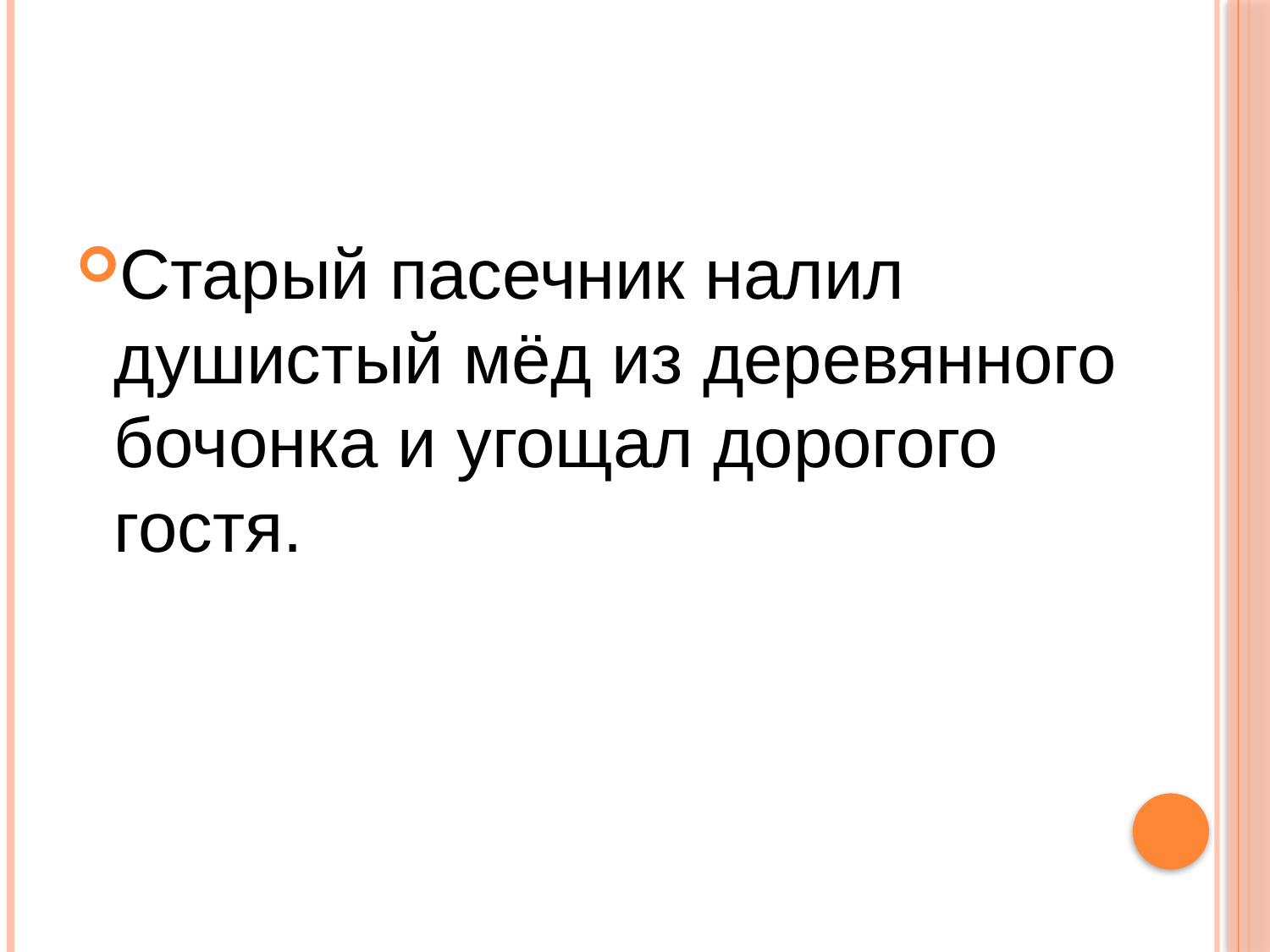

#
Старый пасечник налил душистый мёд из деревянного бочонка и угощал дорогого гостя.